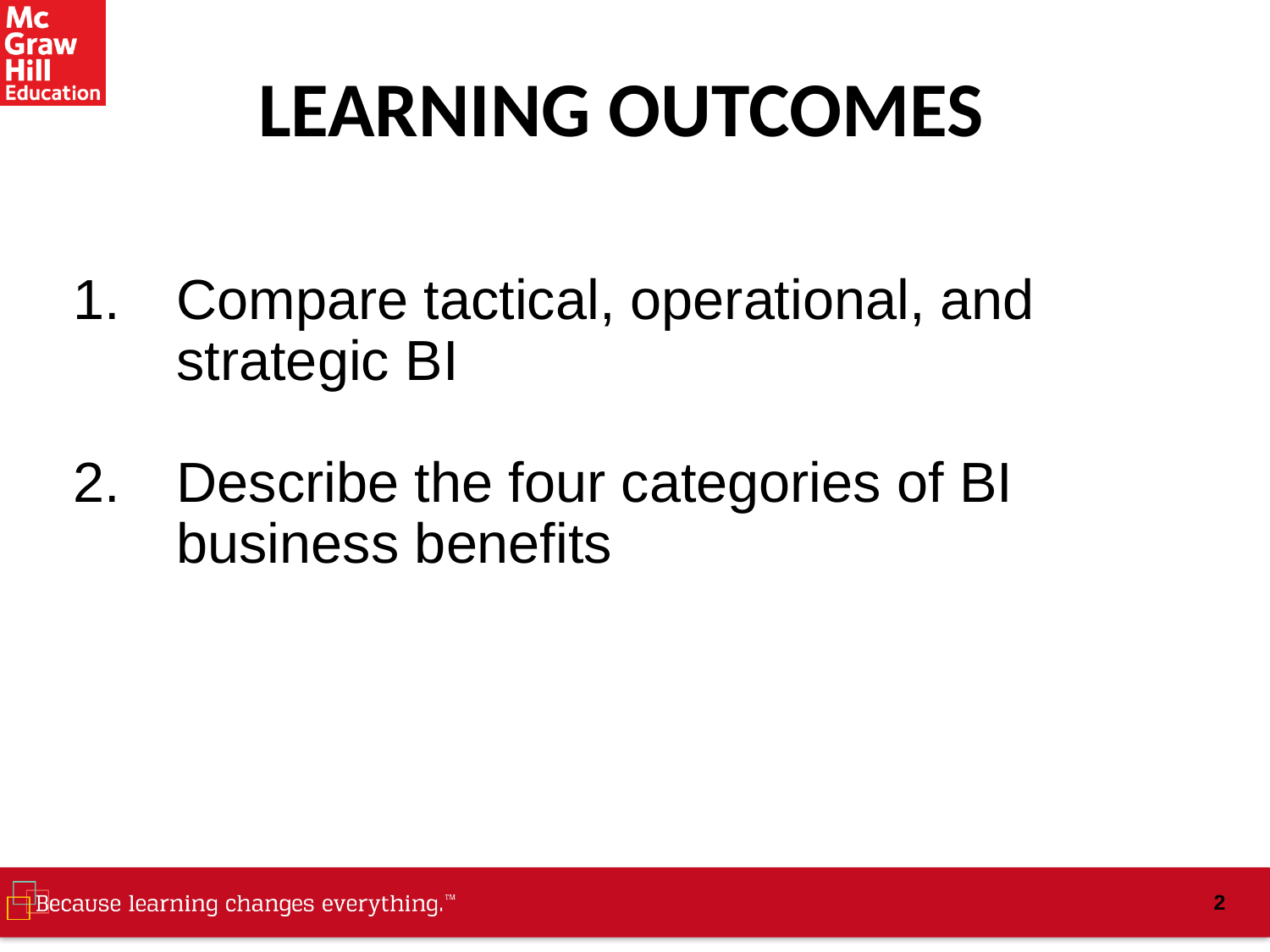

# LEARNING OUTCOMES
Compare tactical, operational, and strategic BI

Describe the four categories of BI business benefits